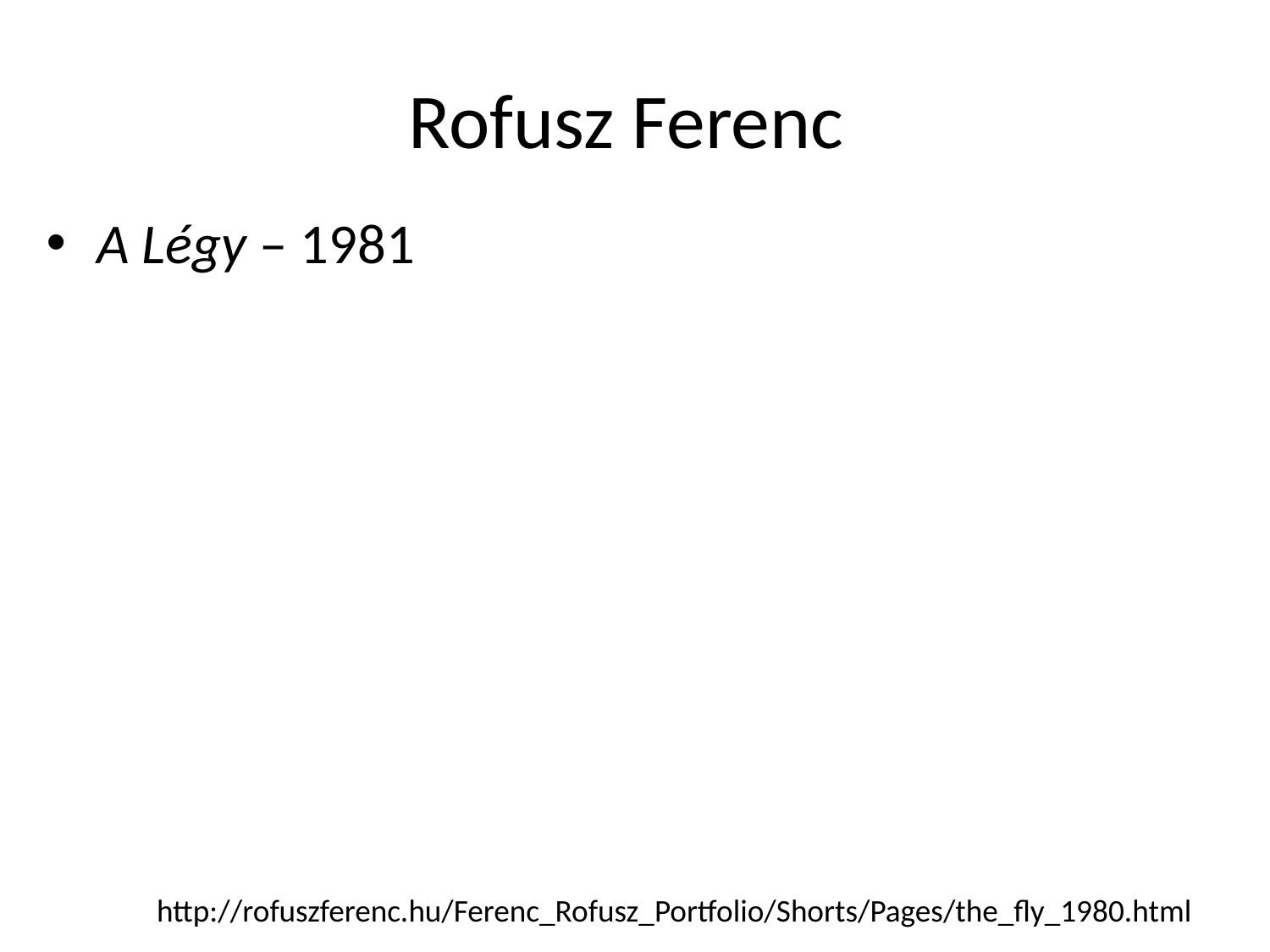

# Rofusz Ferenc
A Légy – 1981
http://rofuszferenc.hu/Ferenc_Rofusz_Portfolio/Shorts/Pages/the_fly_1980.html